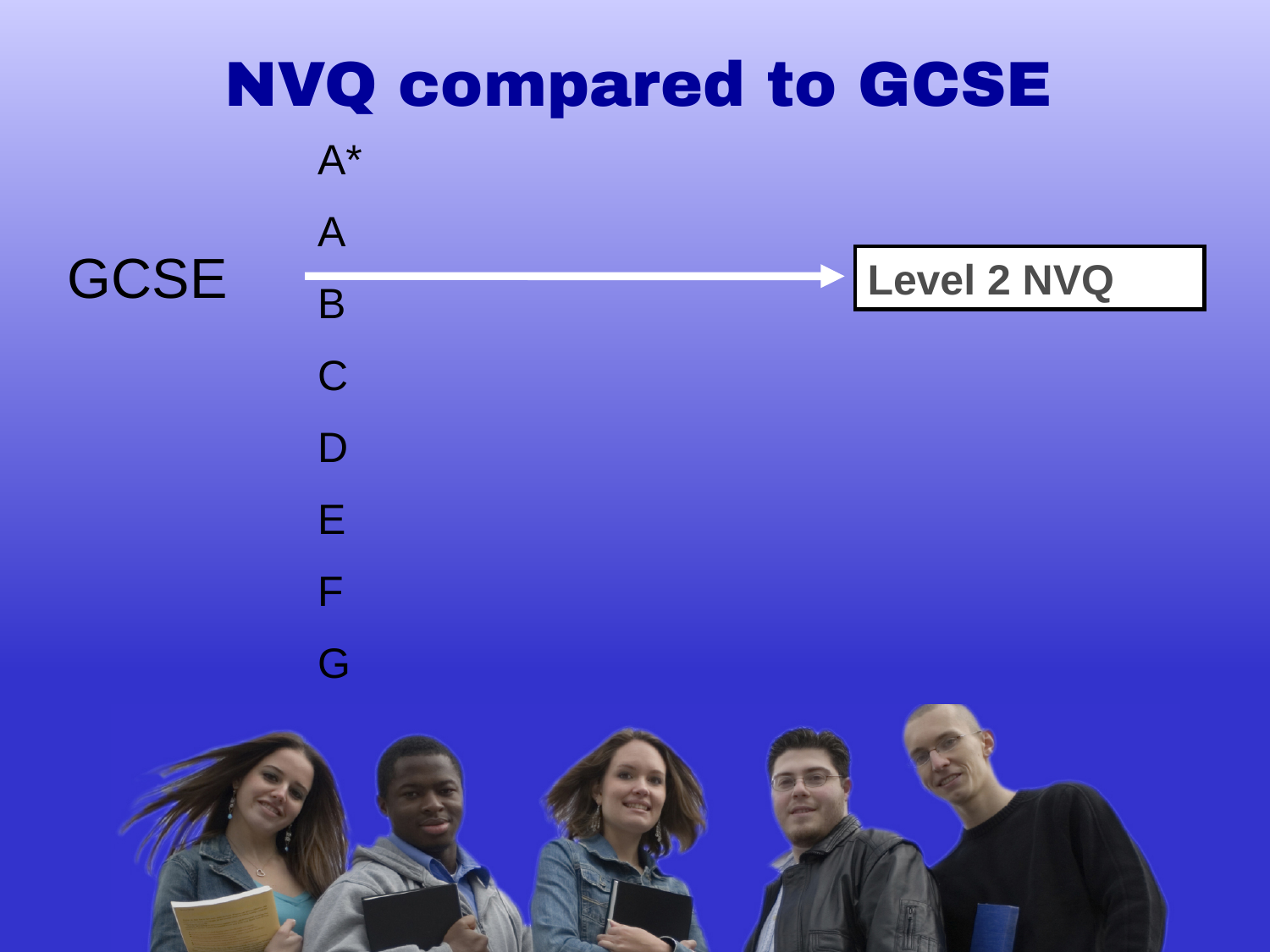

NVQ compared to GCSE
A*
A
B
C
D
E
F
G
GCSE
Level 2 NVQ